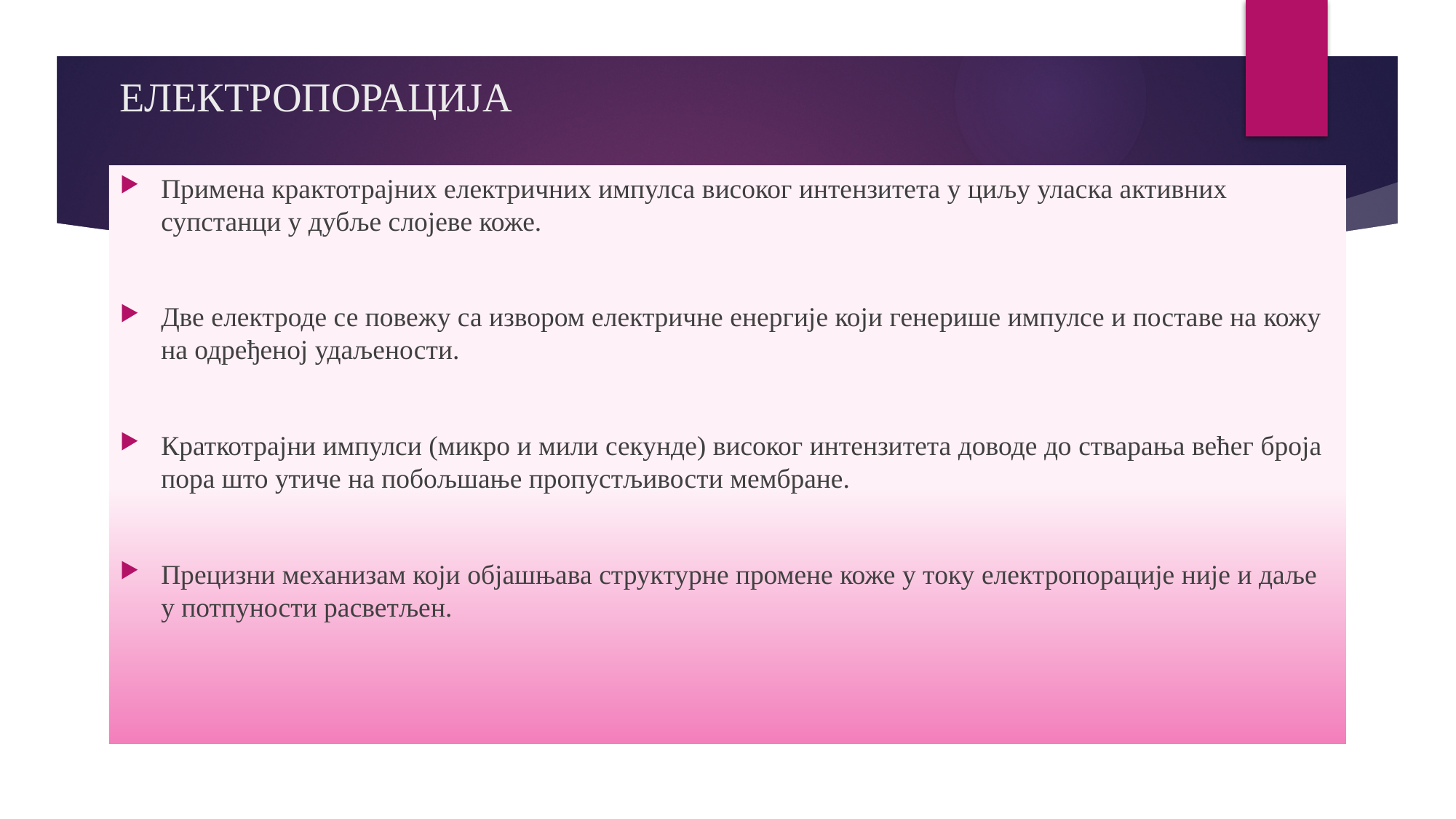

# ЕЛЕКТРОПОРАЦИЈА
Примена крактотрајних електричних импулса високог интензитета у циљу уласка активних супстанци у дубље слојеве коже.

Две електроде се повежу са извором електричне енергије који генерише импулсе и поставе на кожу  на одређеној удаљености.

Краткотрајни импулси (микро и мили секунде) високог интензитета доводе до стварања већег броја пора што утиче на побољшање пропустљивости мембране.

Прецизни механизам који објашњава структурне промене коже у току електропорације није и даље у потпуности расветљен.